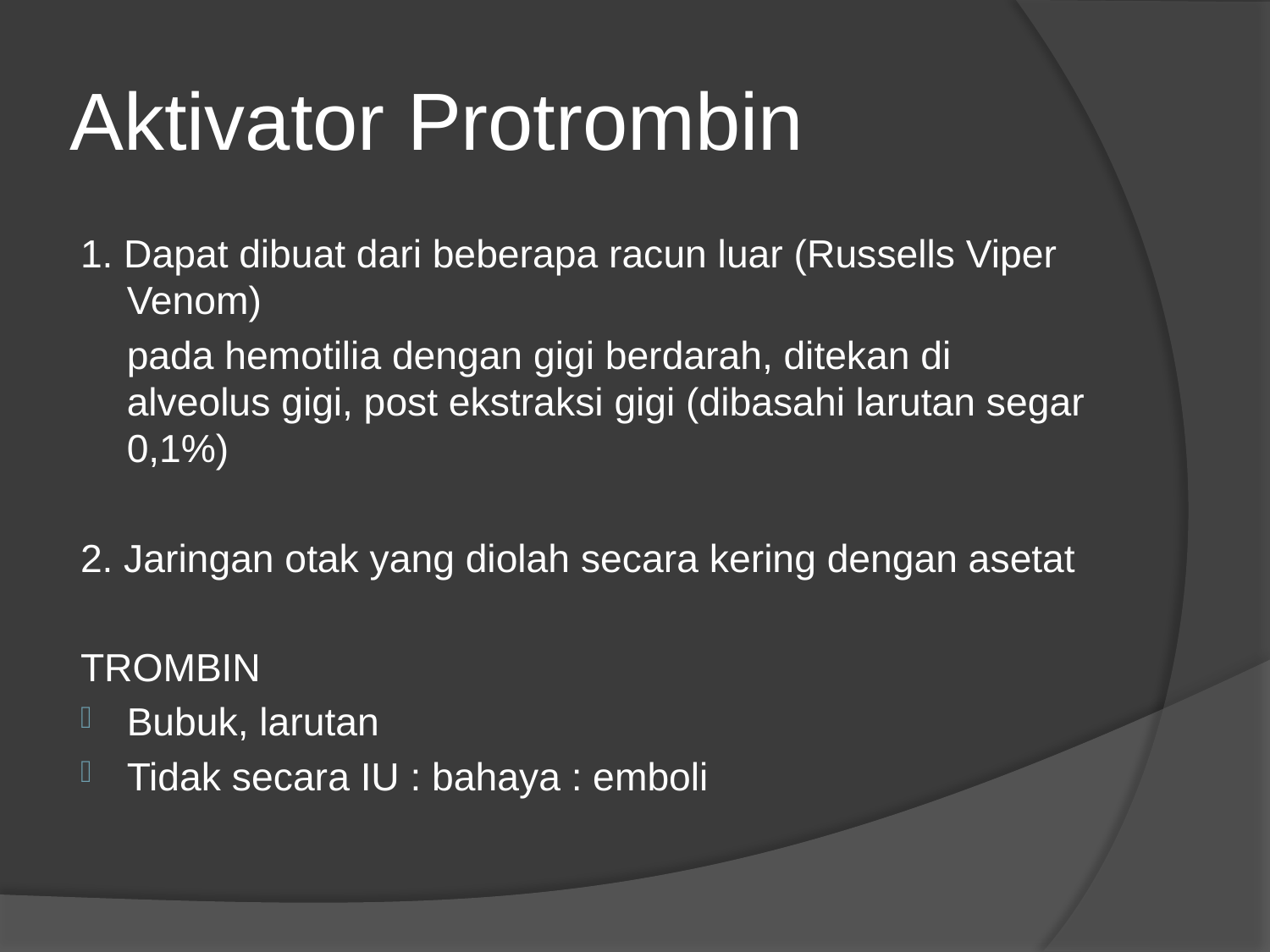

# Aktivator Protrombin
1. Dapat dibuat dari beberapa racun luar (Russells Viper Venom)
	pada hemotilia dengan gigi berdarah, ditekan di alveolus gigi, post ekstraksi gigi (dibasahi larutan segar 0,1%)

2. Jaringan otak yang diolah secara kering dengan asetat

TROMBIN
Bubuk, larutan
Tidak secara IU : bahaya : emboli